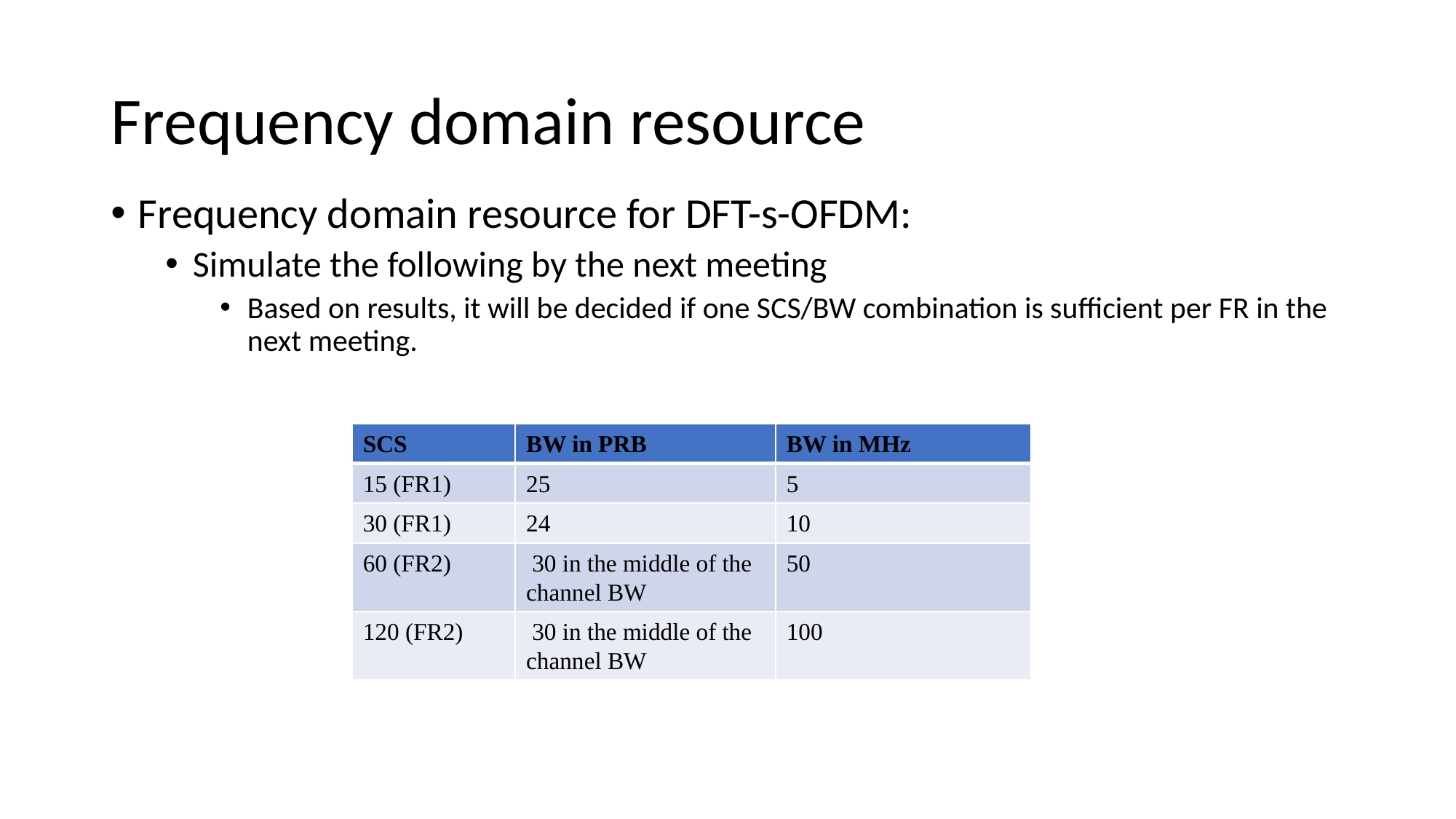

# Frequency domain resource
Frequency domain resource for DFT-s-OFDM:
Simulate the following by the next meeting
Based on results, it will be decided if one SCS/BW combination is sufficient per FR in the next meeting.
| SCS | BW in PRB | BW in MHz |
| --- | --- | --- |
| 15 (FR1) | 25 | 5 |
| 30 (FR1) | 24 | 10 |
| 60 (FR2) | 30 in the middle of the channel BW | 50 |
| 120 (FR2) | 30 in the middle of the channel BW | 100 |